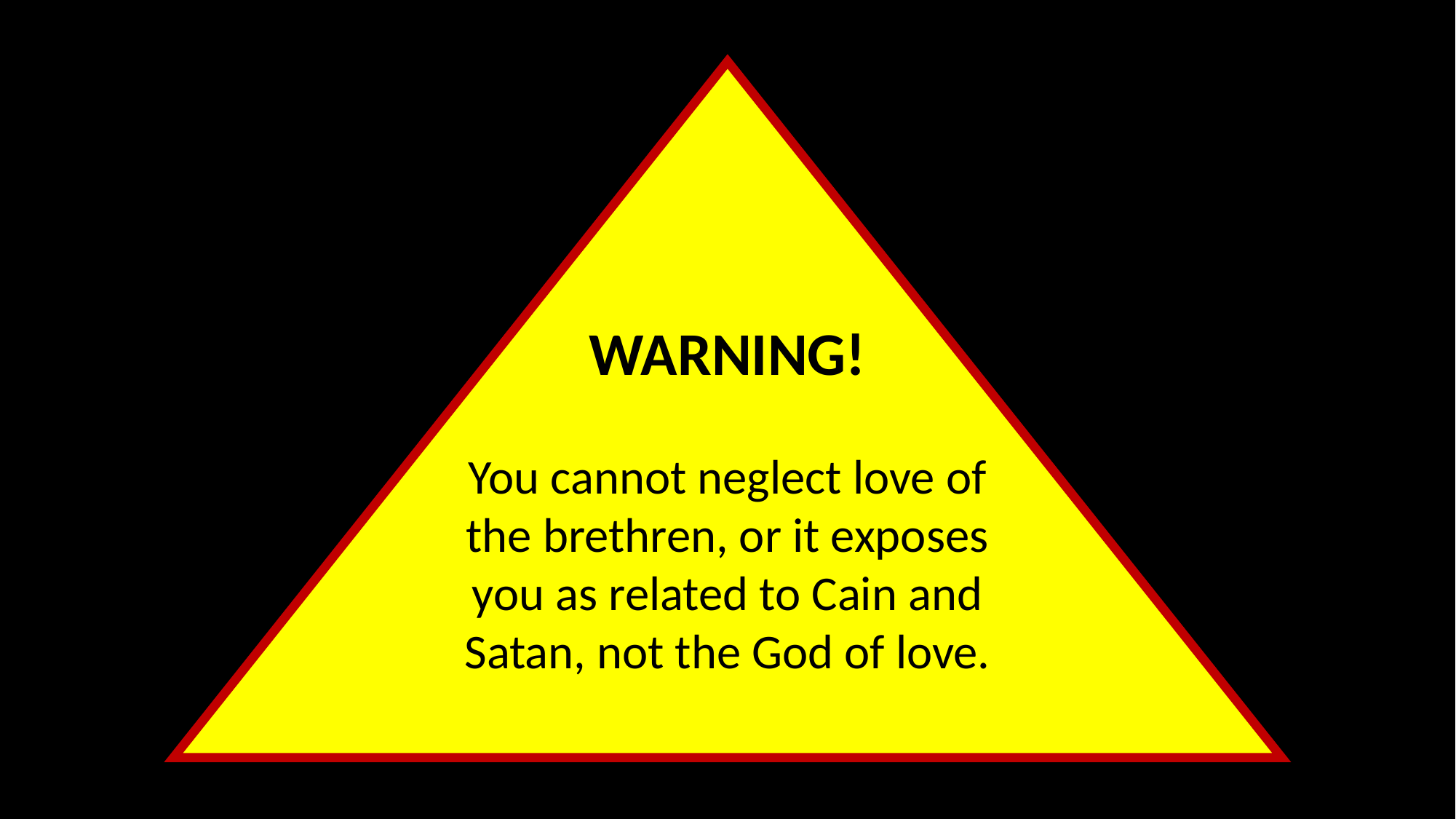

WARNING!

You cannot neglect love of the brethren, or it exposes you as related to Cain and Satan, not the God of love.